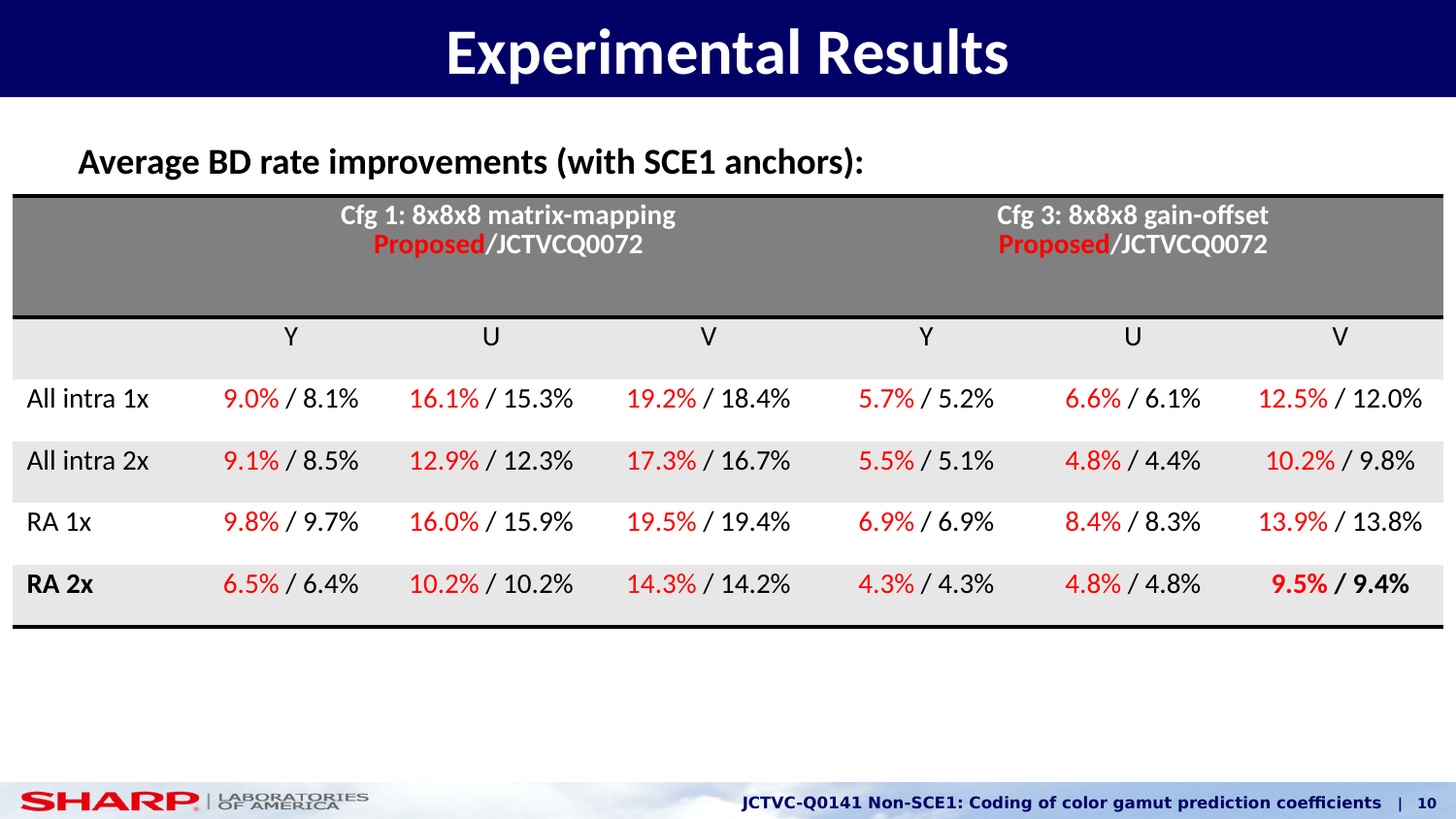

# Experimental Results
Average BD rate improvements (with SCE1 anchors):
|  | Cfg 1: 8x8x8 matrix-mapping Proposed/JCTVCQ0072 |  |  | Cfg 3: 8x8x8 gain-offset Proposed/JCTVCQ0072 |  |  |
| --- | --- | --- | --- | --- | --- | --- |
|  | Y | U | V | Y | U | V |
| All intra 1x | 9.0% / 8.1% | 16.1% / 15.3% | 19.2% / 18.4% | 5.7% / 5.2% | 6.6% / 6.1% | 12.5% / 12.0% |
| All intra 2x | 9.1% / 8.5% | 12.9% / 12.3% | 17.3% / 16.7% | 5.5% / 5.1% | 4.8% / 4.4% | 10.2% / 9.8% |
| RA 1x | 9.8% / 9.7% | 16.0% / 15.9% | 19.5% / 19.4% | 6.9% / 6.9% | 8.4% / 8.3% | 13.9% / 13.8% |
| RA 2x | 6.5% / 6.4% | 10.2% / 10.2% | 14.3% / 14.2% | 4.3% / 4.3% | 4.8% / 4.8% | 9.5% / 9.4% |